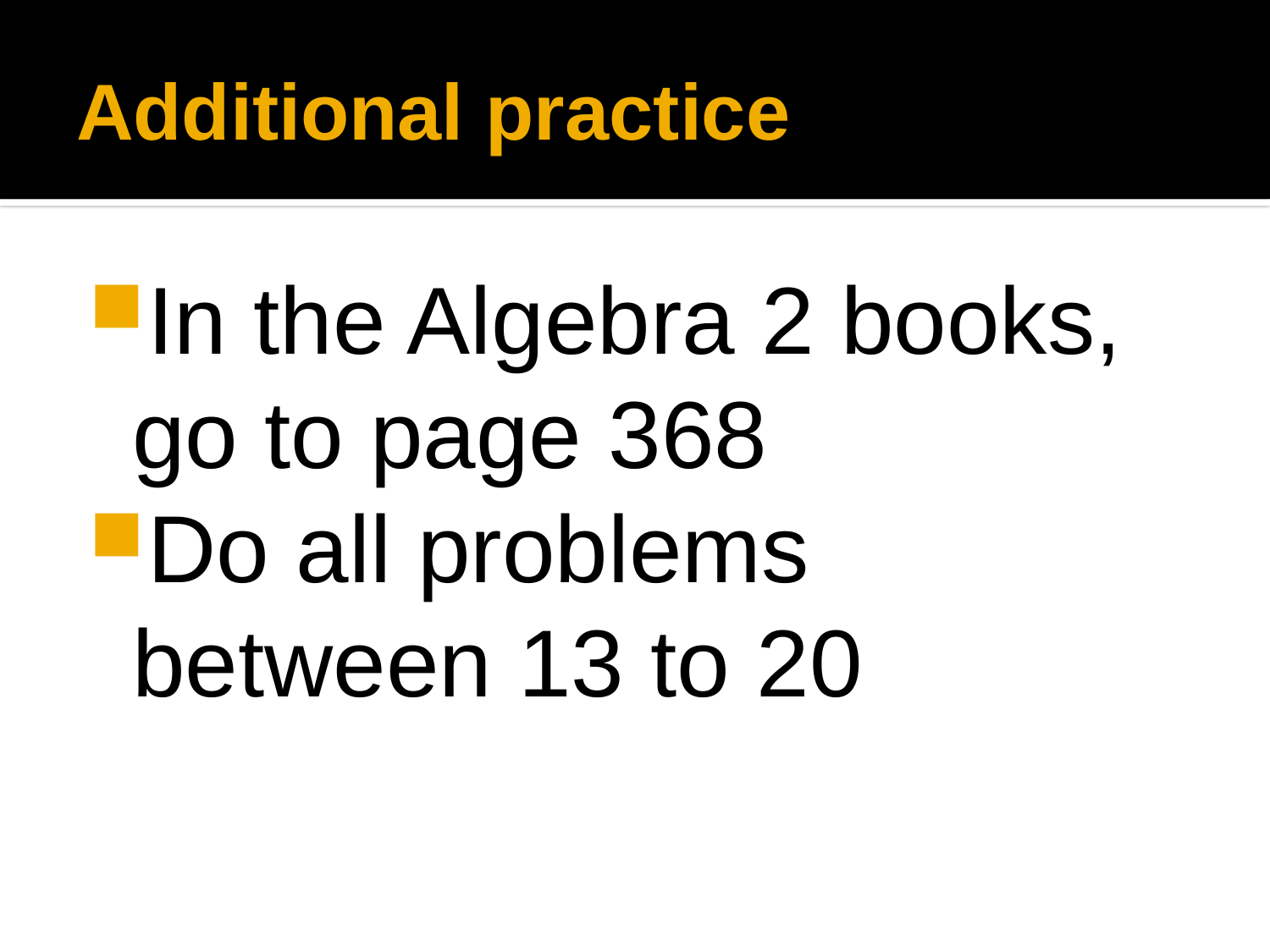

# Additional practice
In the Algebra 2 books, go to page 368
Do all problems between 13 to 20